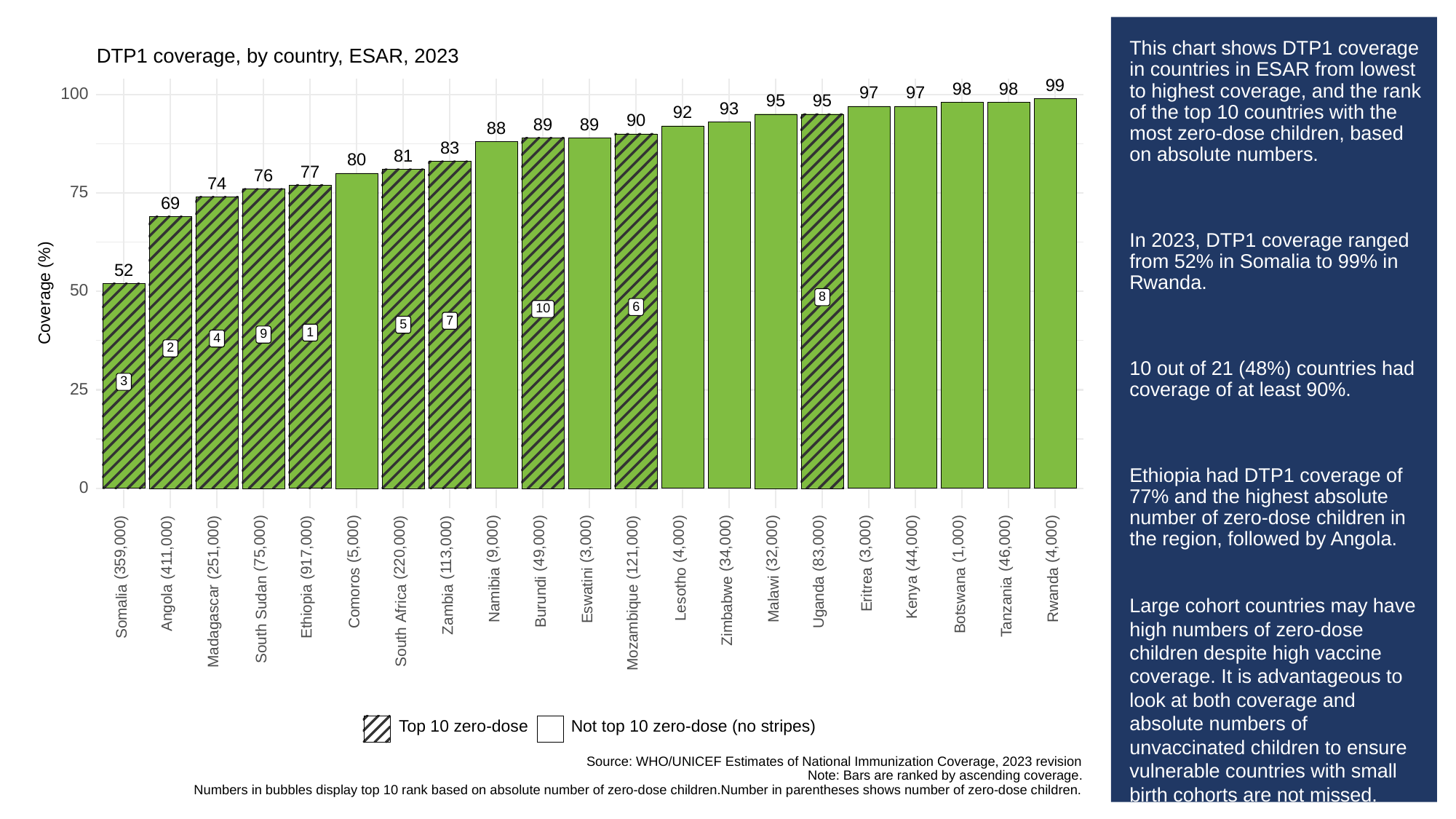

# This chart shows DTP1 coverage in countries in ESAR from lowest to highest coverage, and the rank of the top 10 countries with the most zero-dose children, based on absolute numbers.

In 2023, DTP1 coverage ranged from 52% in Somalia to 99% in Rwanda.

10 out of 21 (48%) countries had coverage of at least 90%.

Ethiopia had DTP1 coverage of 77% and the highest absolute number of zero-dose children in the region, followed by Angola.

Large cohort countries may have high numbers of zero-dose children despite high vaccine coverage. It is advantageous to look at both coverage and absolute numbers of unvaccinated children to ensure vulnerable countries with small birth cohorts are not missed.

DTP1 coverage, by country, ESAR, 2023

99
98
98
97
97
100

95
95

93

92

90
89
89

88

83

81

80

77

76

74

75

69

52

50
Coverage (%)

8

6

10

7

5

1

9

4

2

3

25

0

(5,000)
(9,000)
(3,000)
(4,000)
(3,000)
(1,000)
(4,000)
(75,000)
(49,000)
(34,000)
(32,000)
(83,000)
(44,000)
(46,000)
(359,000)
(411,000)
(251,000)
(917,000)
(220,000)
(113,000)
(121,000)
Eritrea
Lesotho
Namibia
Rwanda
Eswatini
Kenya
Sudan
Comoros
Malawi
Botswana
Uganda
Burundi
Africa
Angola
Tanzania
Zambia
Ethiopia
Zimbabwe
Somalia
Madagascar
Mozambique
South
South

Not top 10 zero-dose (no stripes)
Top 10 zero-dose

Source: WHO/UNICEF Estimates of National Immunization Coverage, 2023 revision
Note: Bars are ranked by ascending coverage.
Numbers in bubbles display top 10 rank based on absolute number of zero-dose children.Number in parentheses shows number of zero-dose children.